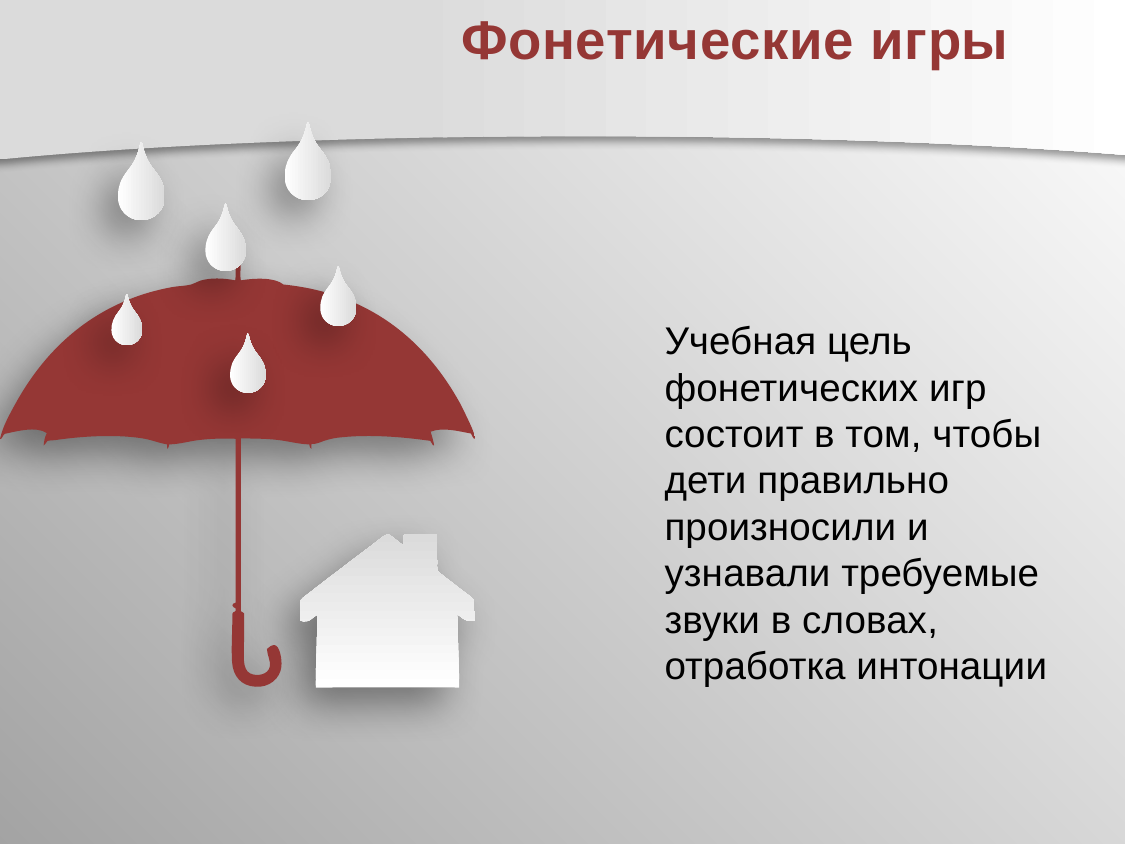

# Фонетические игры

Учебная цель фонетических игр состоит в том, чтобы дети правильно произносили и узнавали требуемые звуки в словах, отработка интонации